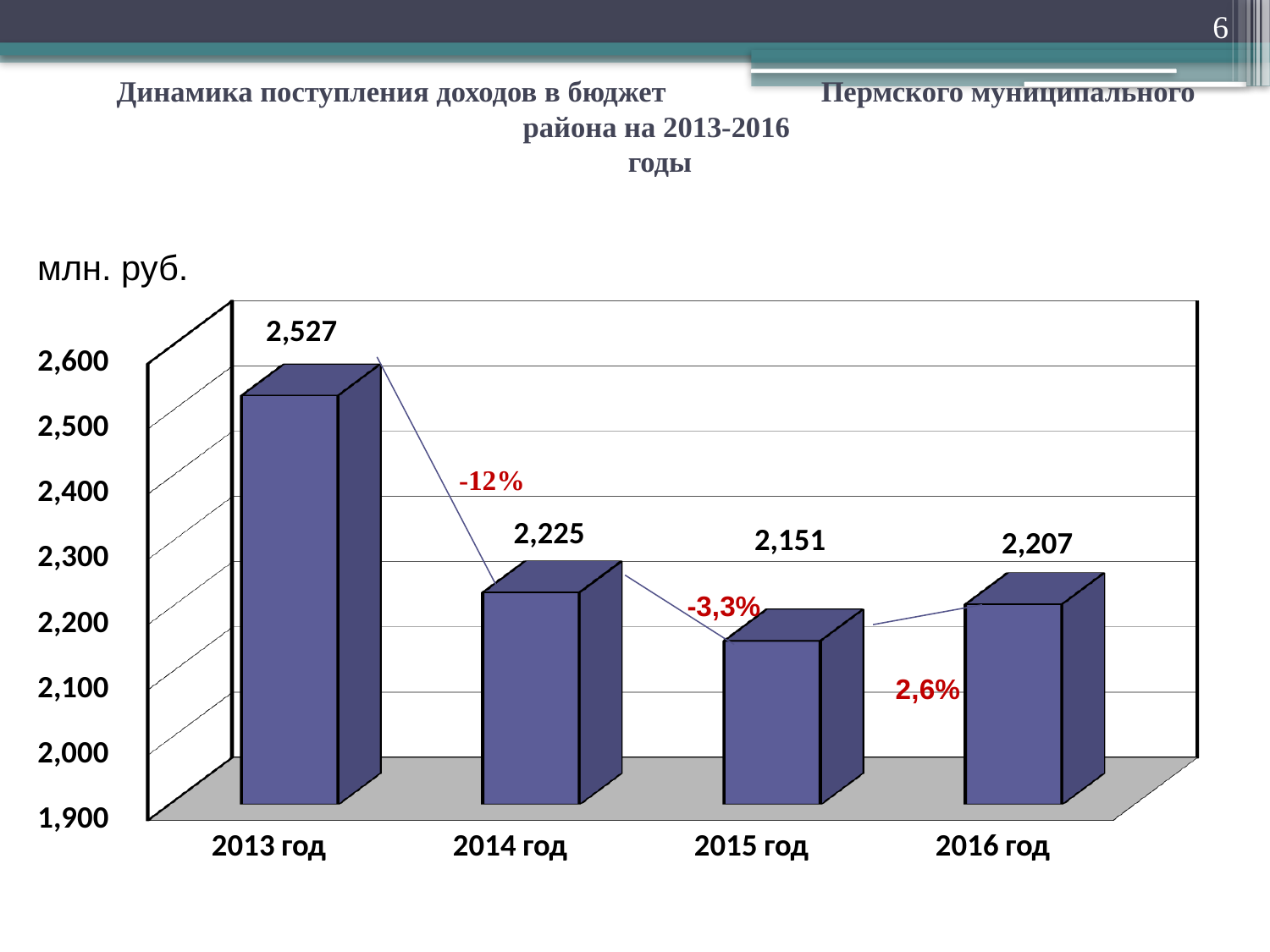

6
# Динамика поступления доходов в бюджет                     Пермского муниципального района на 2013-2016 годы

[unsupported chart]

млн. руб.
-12%
-3,3%